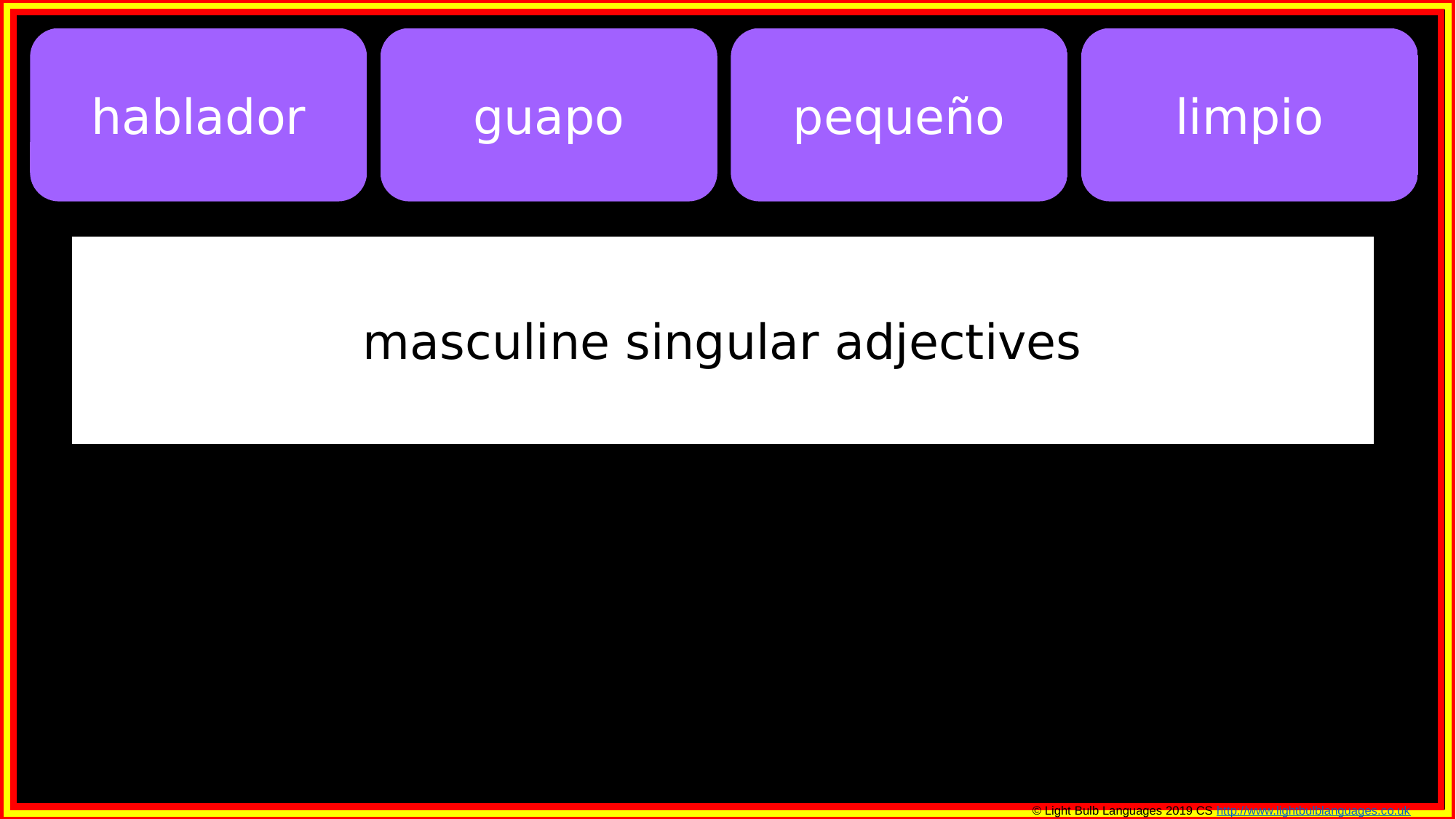

hablador
guapo
pequeño
limpio
masculine singular adjectives
© Light Bulb Languages 2019 CS http://www.lightbulblanguages.co.uk